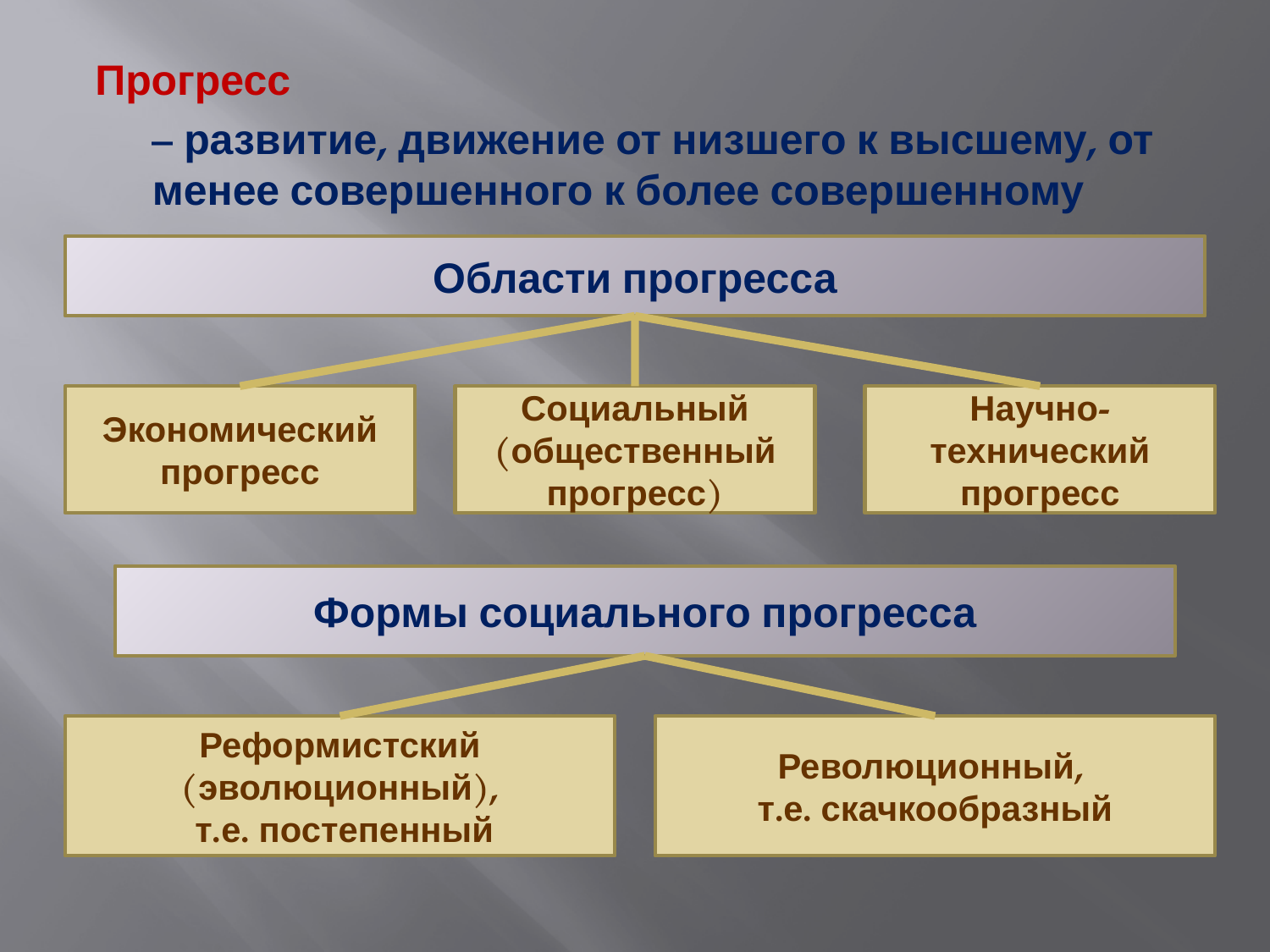

Прогресс
	– развитие, движение от низшего к высшему, от менее совершенного к более совершенному
Области прогресса
Экономический прогресс
Социальный (общественный прогресс)
Научно-технический прогресс
Формы социального прогресса
Реформистский (эволюционный),
 т.е. постепенный
Революционный,
т.е. скачкообразный